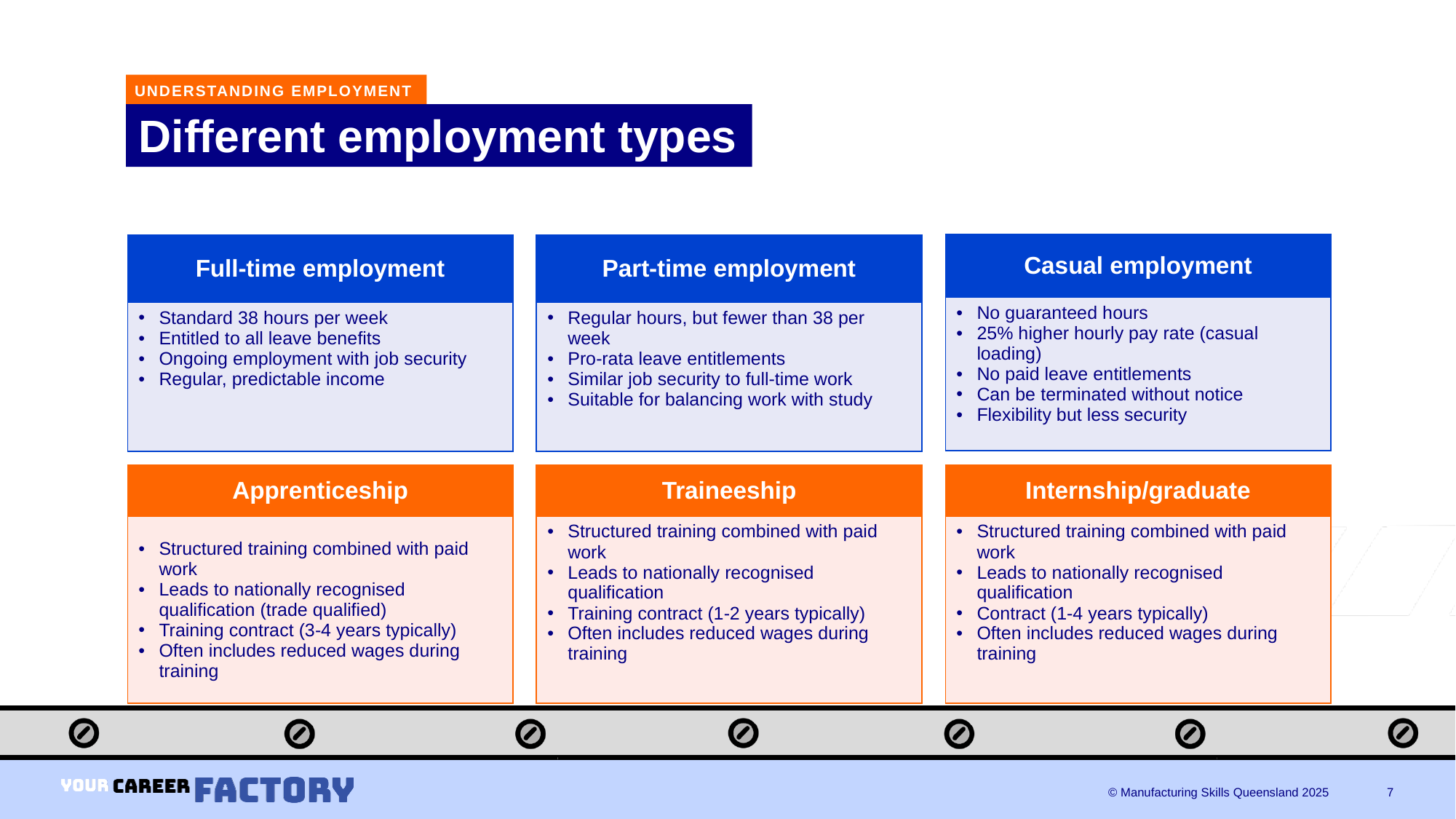

UNDERSTANDING EMPLOYMENT
# Different employment types
| Casual employment |
| --- |
| No guaranteed hours 25% higher hourly pay rate (casual loading) No paid leave entitlements Can be terminated without notice Flexibility but less security |
| Full-time employment |
| --- |
| Standard 38 hours per week Entitled to all leave benefits Ongoing employment with job security Regular, predictable income |
| Part-time employment |
| --- |
| Regular hours, but fewer than 38 per week Pro-rata leave entitlements Similar job security to full-time work Suitable for balancing work with study |
| Apprenticeship |
| --- |
| Structured training combined with paid work Leads to nationally recognised qualification (trade qualified) Training contract (3-4 years typically) Often includes reduced wages during training |
| Traineeship |
| --- |
| Structured training combined with paid work Leads to nationally recognised qualification Training contract (1-2 years typically) Often includes reduced wages during training |
| Internship/graduate |
| --- |
| Structured training combined with paid work Leads to nationally recognised qualification Contract (1-4 years typically) Often includes reduced wages during training |